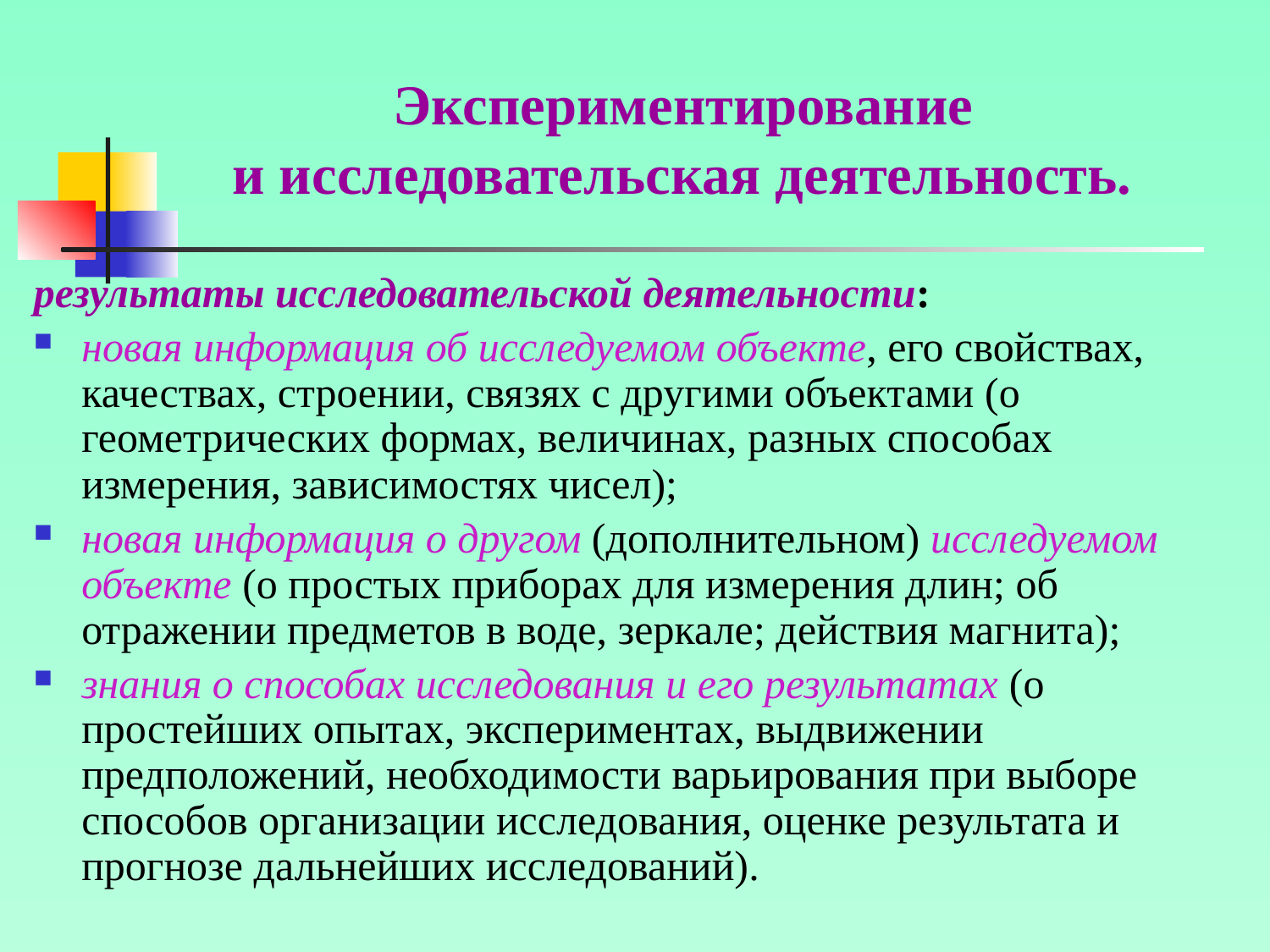

# Экспериментирование и исследовательская деятельность.
результаты исследовательской деятельности:
новая информация об исследуемом объекте, его свойствах, качествах, строении, связях с другими объектами (о геометрических формах, величинах, разных способах измерения, зависимостях чисел);
новая информация о другом (дополнительном) исследуемом объекте (о простых приборах для измерения длин; об отражении предметов в воде, зеркале; действия магнита);
знания о способах исследования и его результатах (о простейших опытах, экспериментах, выдвижении предположений, необходимости варьирования при выборе способов организации исследования, оценке результата и прогнозе дальнейших исследований).